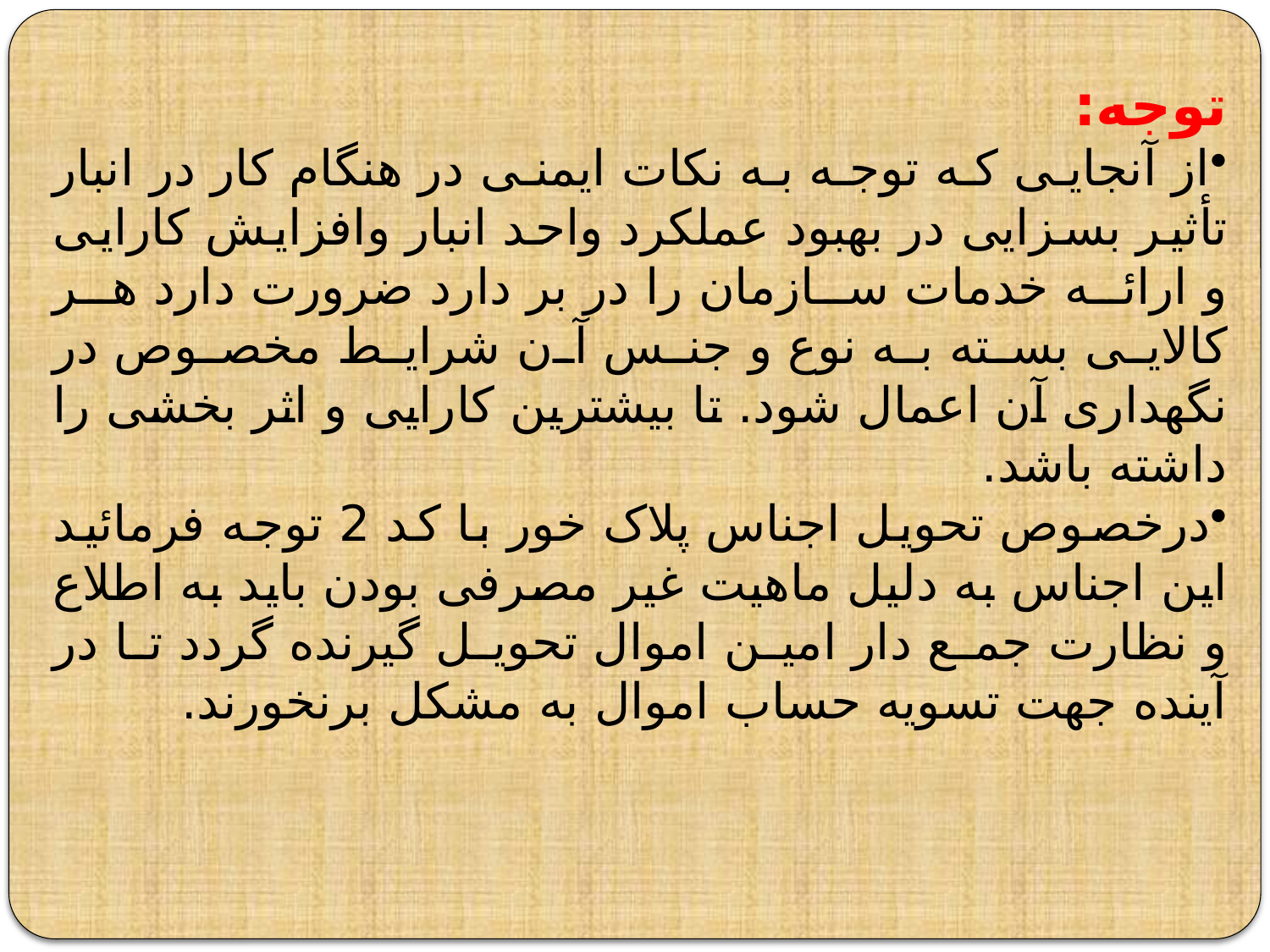

توجه:
از آنجایی که توجه به نکات ایمنی در هنگام کار در انبار تأثیر بسزایی در بهبود عملکرد واحد انبار وافزایش کارایی و ارائه خدمات سازمان را در بر دارد ضرورت دارد هر کالایی بسته به نوع و جنس آن شرایط مخصوص در نگهداری آن اعمال شود. تا بیشترین کارایی و اثر بخشی را داشته باشد.
درخصوص تحویل اجناس پلاک خور با کد 2 توجه فرمائید این اجناس به دلیل ماهیت غیر مصرفی بودن باید به اطلاع و نظارت جمع دار امین اموال تحویل گیرنده گردد تا در آینده جهت تسویه حساب اموال به مشکل برنخورند.